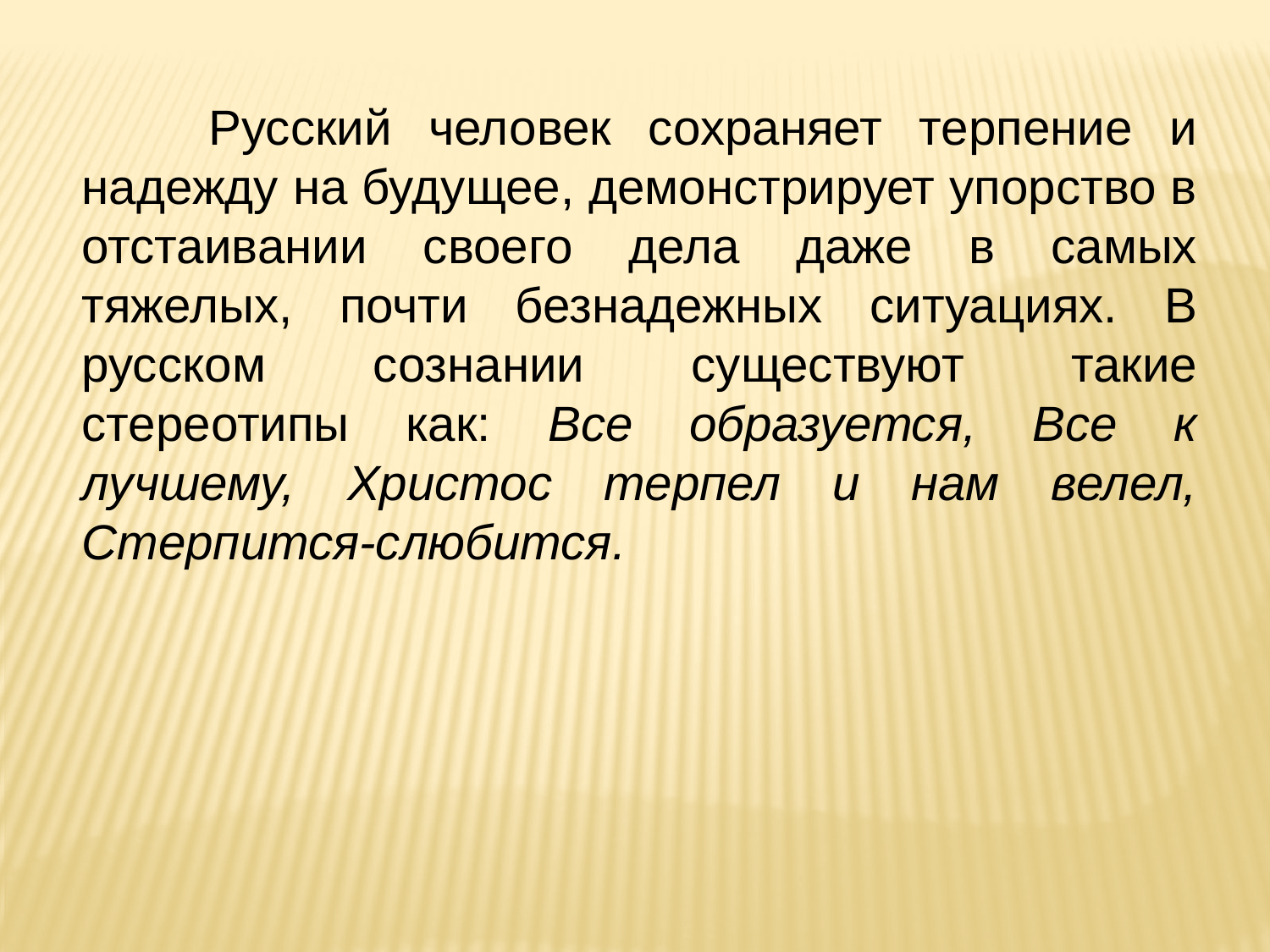

Русский человек сохраняет терпение и надежду на будущее, демонстрирует упорство в отстаивании своего дела даже в самых тяжелых, почти безнадежных ситуациях. В русском сознании существуют такие стереотипы как: Все образуется, Все к лучшему, Христос терпел и нам велел, Стерпится-слюбится.